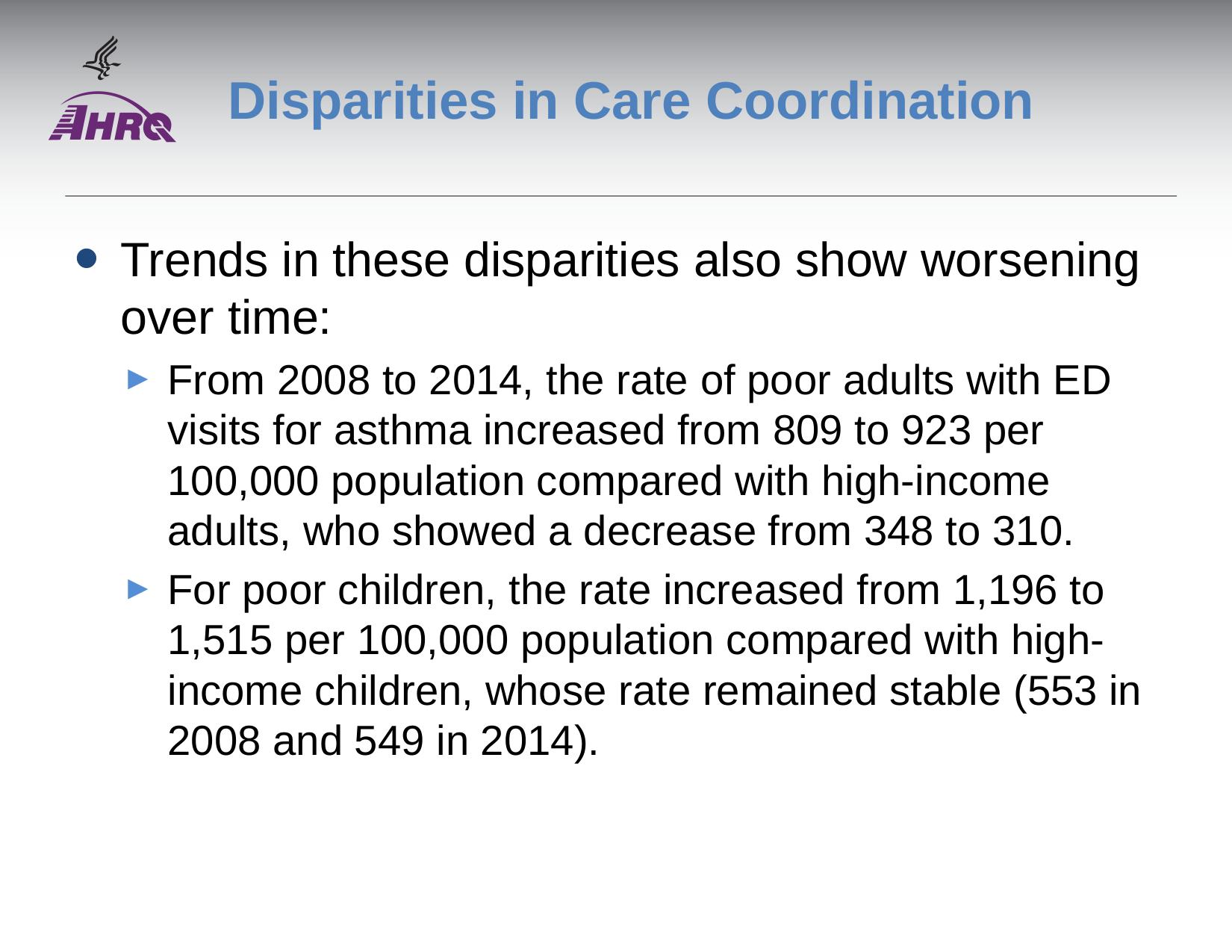

# Disparities in Care Coordination
Trends in these disparities also show worsening over time:
From 2008 to 2014, the rate of poor adults with ED visits for asthma increased from 809 to 923 per 100,000 population compared with high-income adults, who showed a decrease from 348 to 310.
For poor children, the rate increased from 1,196 to 1,515 per 100,000 population compared with high-income children, whose rate remained stable (553 in 2008 and 549 in 2014).